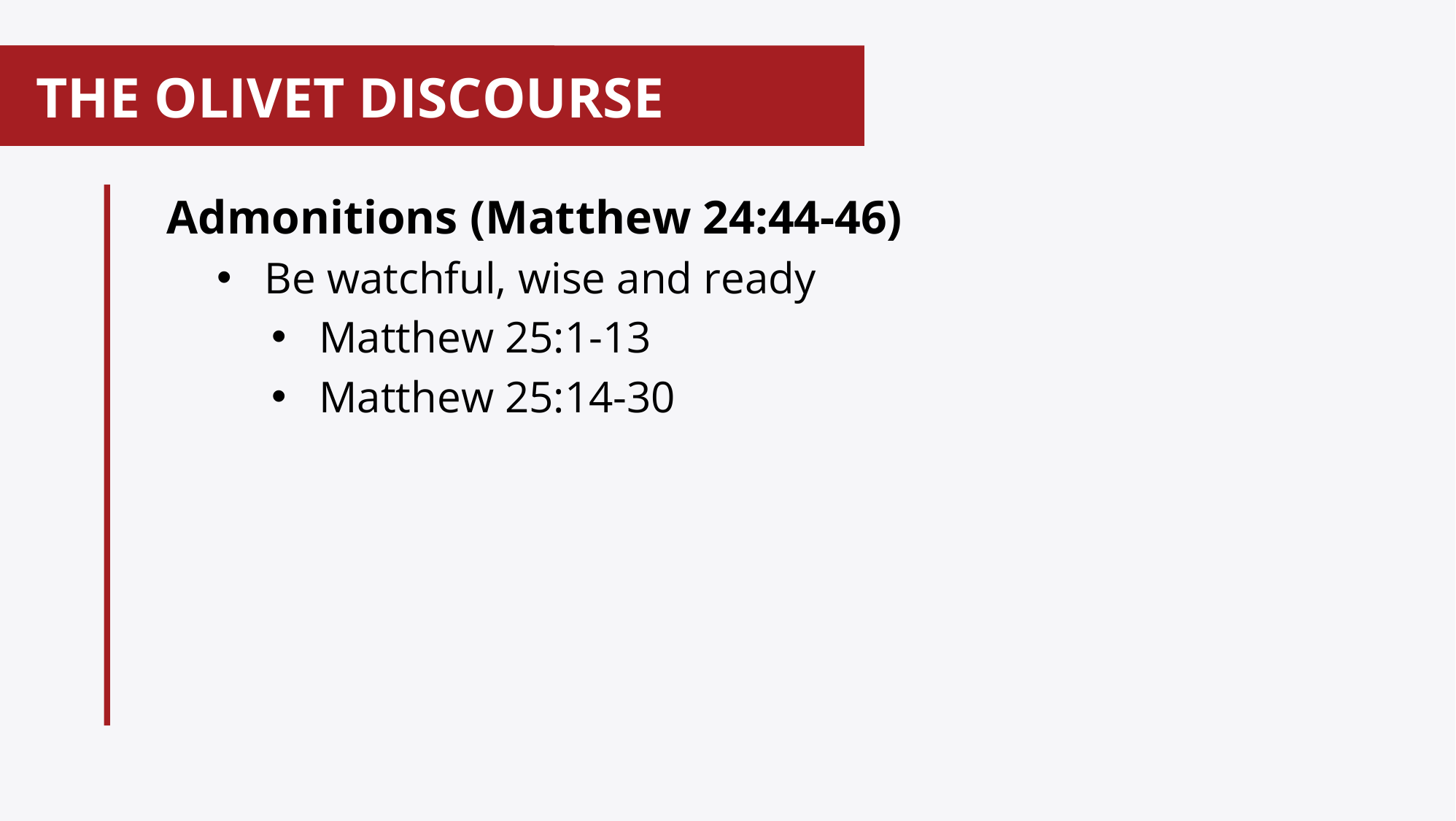

THE OLIVET DISCOURSE
#
 Admonitions (Matthew 24:44-46)
Be watchful, wise and ready
Matthew 25:1-13
Matthew 25:14-30